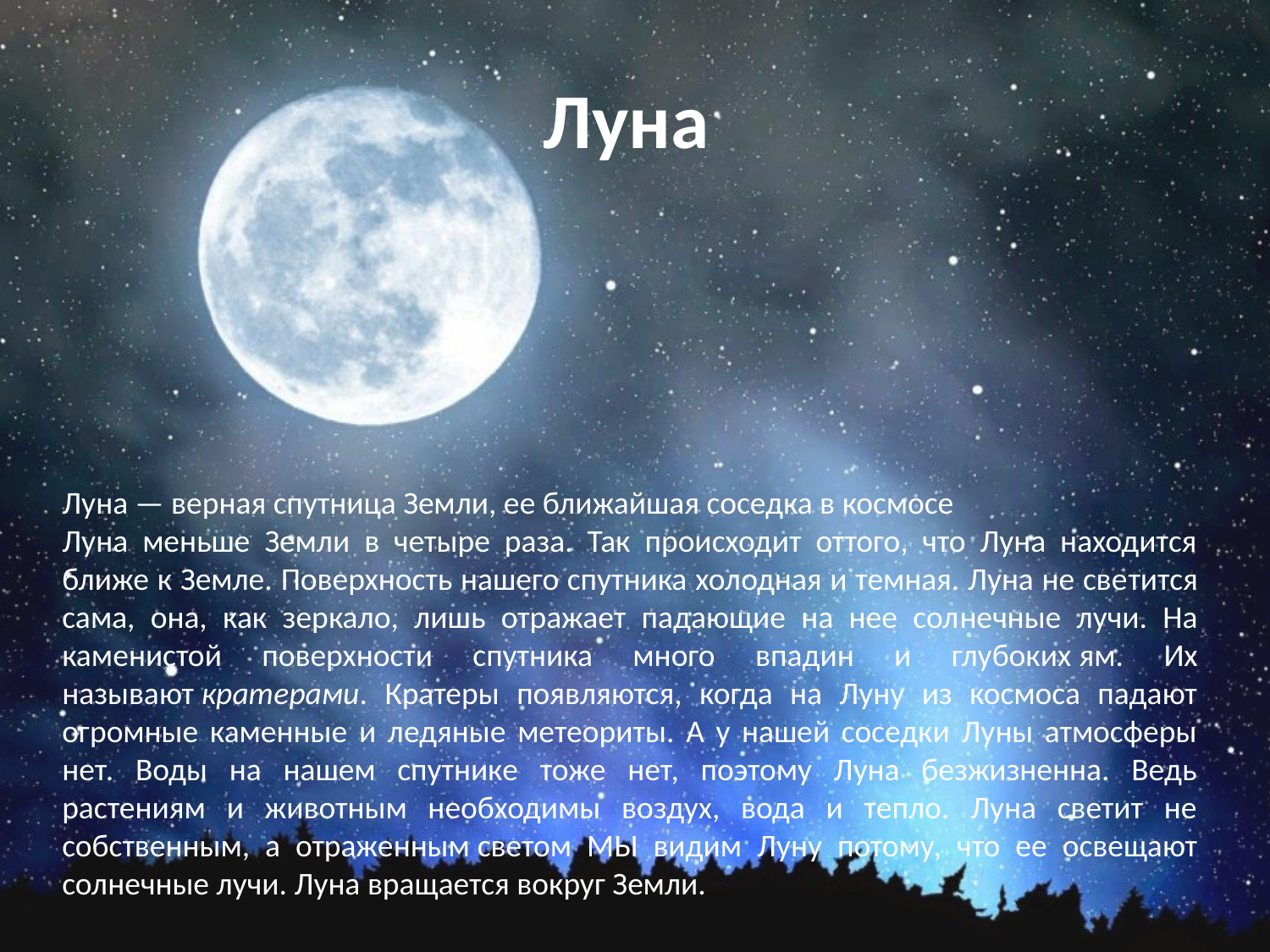

# Луна
Луна — верная спутница Земли, ее ближайшая соседка в космосе
Луна меньше Земли в четыре раза. Так происходит оттого, что Луна находится ближе к Земле. Поверхность нашего спутника холодная и темная. Луна не све­тится сама, она, как зеркало, лишь отражает падающие на нее сол­нечные лучи. На каменистой поверхности спутника много впадин и глубоких ям. Их называют кратерами. Кратеры появляются, когда на Луну из космоса падают огромные каменные и ледяные метеориты. А у нашей соседки Луны атмосферы нет. Воды на нашем спутнике тоже нет, поэтому Луна безжизненна. Ведь растениям и животным необходимы воздух, вода и тепло. Луна светит не собственным, а отраженным светом МЫ видим Луну потому, что ее освещают солнечные лучи. Луна вращается вокруг Земли.